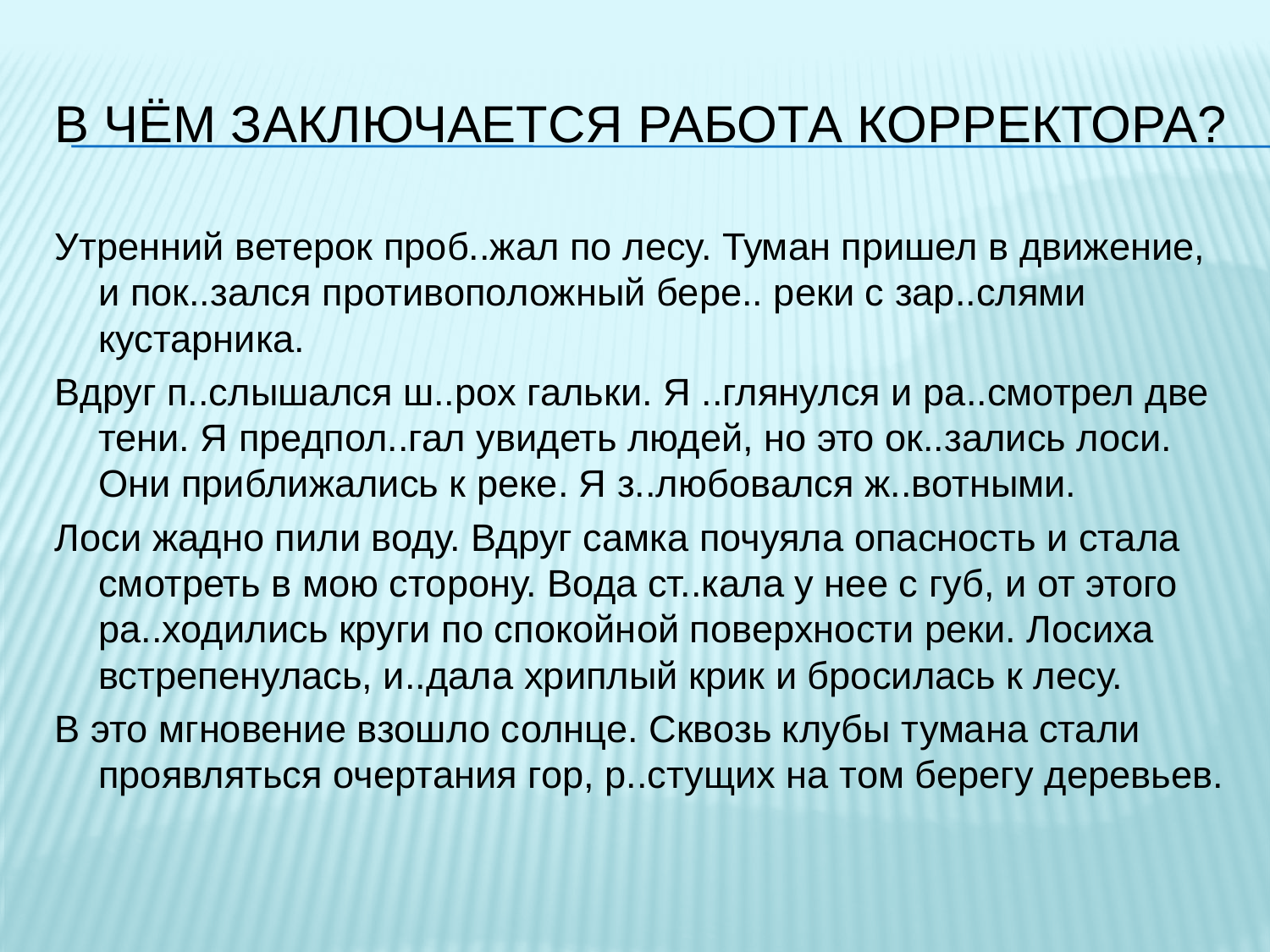

# В чём заключается работа корректора?
Утренний ветерок проб..жал по лесу. Туман пришел в движение, и пок..зался противоположный бере.. реки с зар..слями кустарника.
Вдруг п..слышался ш..рох гальки. Я ..глянулся и ра..смотрел две тени. Я предпол..гал увидеть людей, но это ок..зались лоси. Они приближались к реке. Я з..любовался ж..вотными.
Лоси жадно пили воду. Вдруг самка почуяла опасность и стала смотреть в мою сторону. Вода ст..кала у нее с губ, и от этого ра..ходились круги по спокойной поверхности реки. Лосиха встрепенулась, и..дала хриплый крик и бросилась к лесу.
В это мгновение взошло солнце. Сквозь клубы тумана стали проявляться очертания гор, р..стущих на том берегу деревьев.